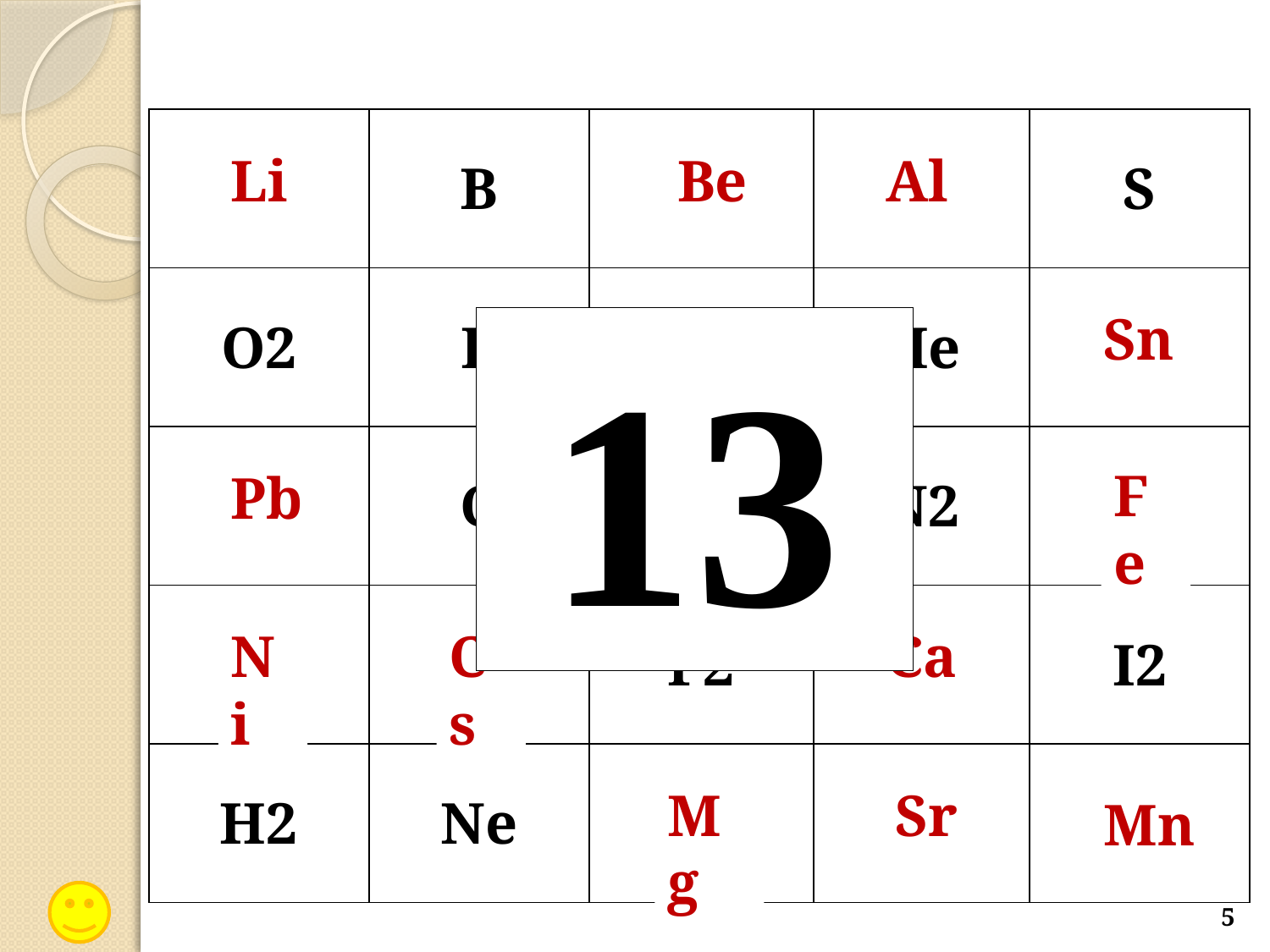

| Li | B | Be | Al | S |
| --- | --- | --- | --- | --- |
| O2 | P | As | He | Sn |
| Pb | C | Sb | N2 | Fe |
| Ni | Cs | F2 | Ca | I2 |
| H2 | Ne | Mg | Sr | Mn |
Li
Be
Al
Sn
13
Fe
Pb
Sb
Ni
Cs
Ca
Mg
Sr
Mn
5